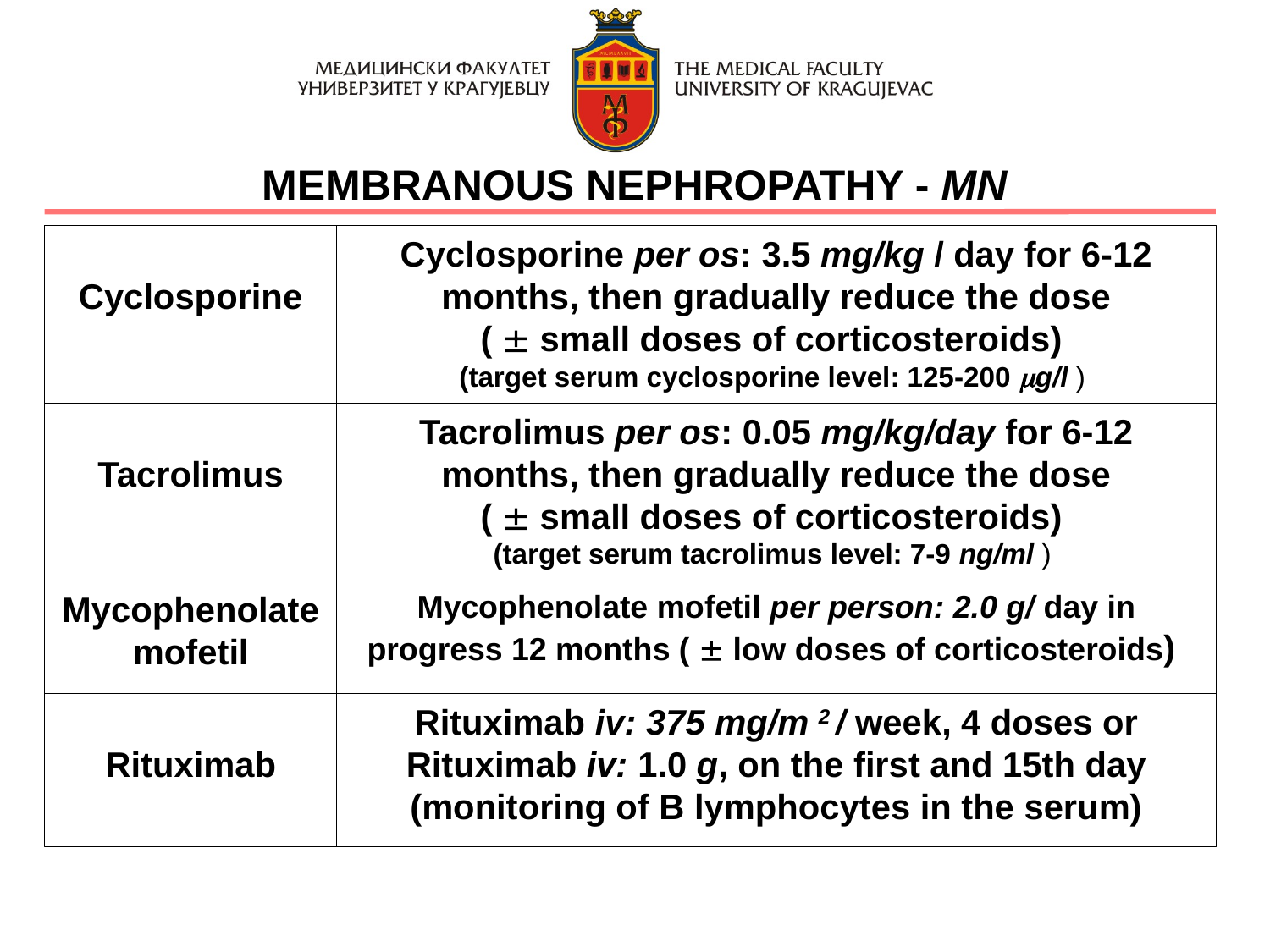

MEMBRANOUS NEPHROPATHY - MN

Cyclosporine
Cyclosporine per os: 3.5 mg/kg / day for 6-12 months, then gradually reduce the dose
( ± small doses of corticosteroids)
(target serum cyclosporine level: 125-200 μg/l )

Tacrolimus
Tacrolimus per os: 0.05 mg/kg/day for 6-12 months, then gradually reduce the dose
( ± small doses of corticosteroids)
(target serum tacrolimus level: 7-9 ng/ml )
Mycophenolate mofetil

Mycophenolate mofetil per person: 2.0 g/ day in progress 12 months ( ± low doses of corticosteroids)

Rituximab
Rituximab iv: 375 mg/m 2 / week, 4 doses or
Rituximab iv: 1.0 g, on the first and 15th day
(monitoring of B lymphocytes in the serum)